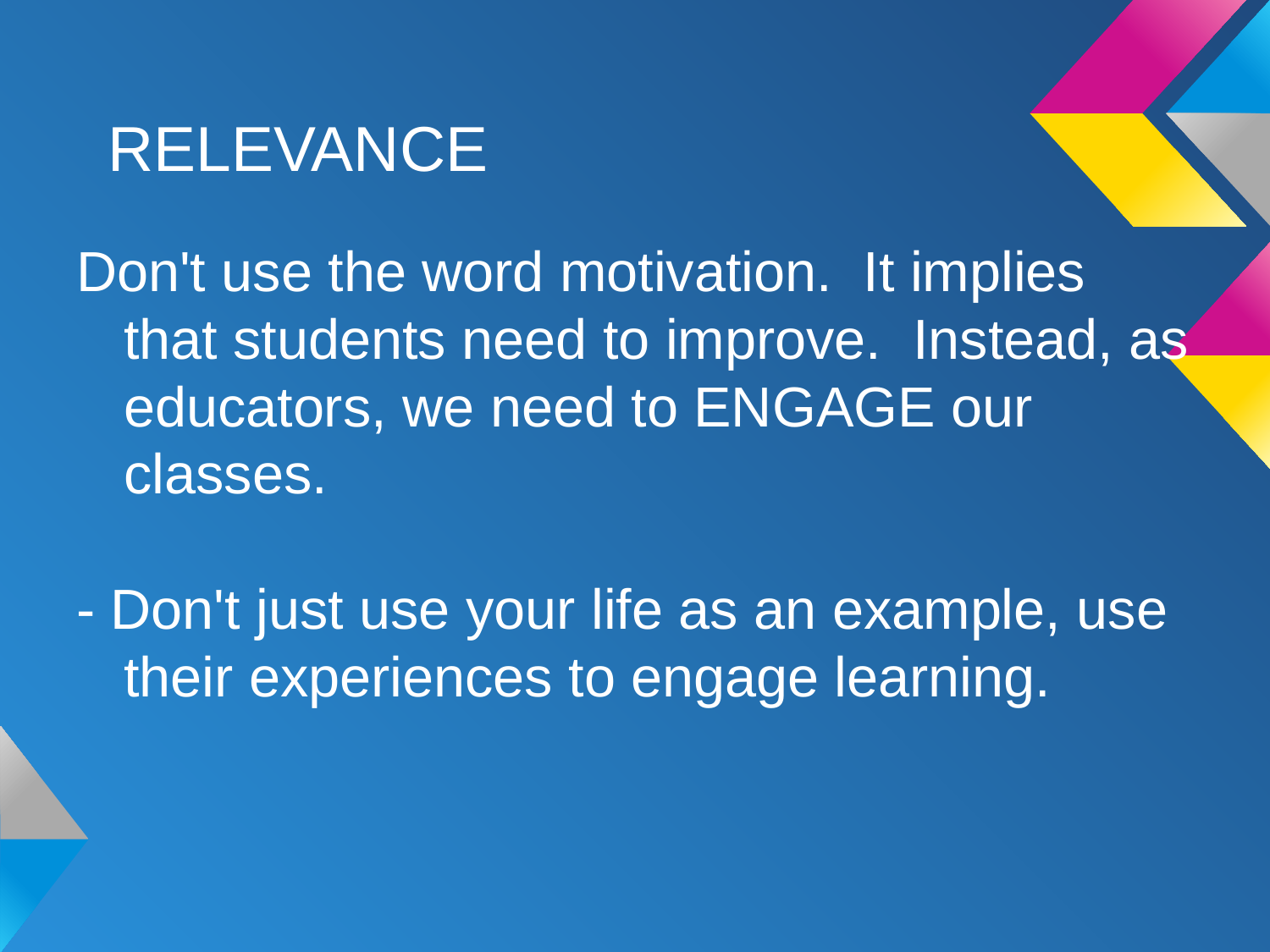

# RELEVANCE
Don't use the word motivation.  It implies that students need to improve.  Instead, as educators, we need to ENGAGE our classes.

- Don't just use your life as an example, use their experiences to engage learning.